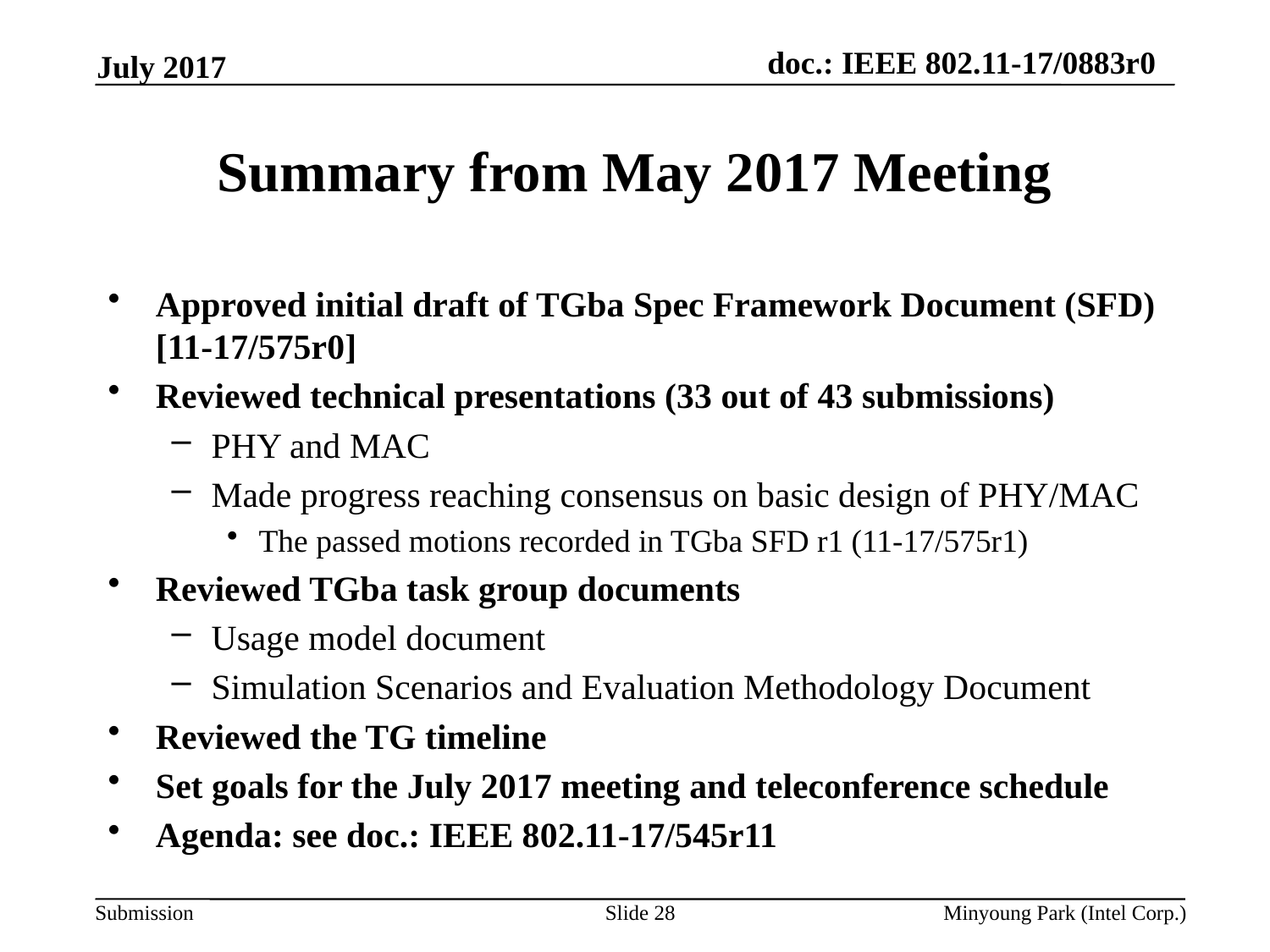

July 2017
# Summary from May 2017 Meeting
Approved initial draft of TGba Spec Framework Document (SFD) [11-17/575r0]
Reviewed technical presentations (33 out of 43 submissions)
PHY and MAC
Made progress reaching consensus on basic design of PHY/MAC
The passed motions recorded in TGba SFD r1 (11-17/575r1)
Reviewed TGba task group documents
Usage model document
Simulation Scenarios and Evaluation Methodology Document
Reviewed the TG timeline
Set goals for the July 2017 meeting and teleconference schedule
Agenda: see doc.: IEEE 802.11-17/545r11

Slide 28
Minyoung Park (Intel Corp.)